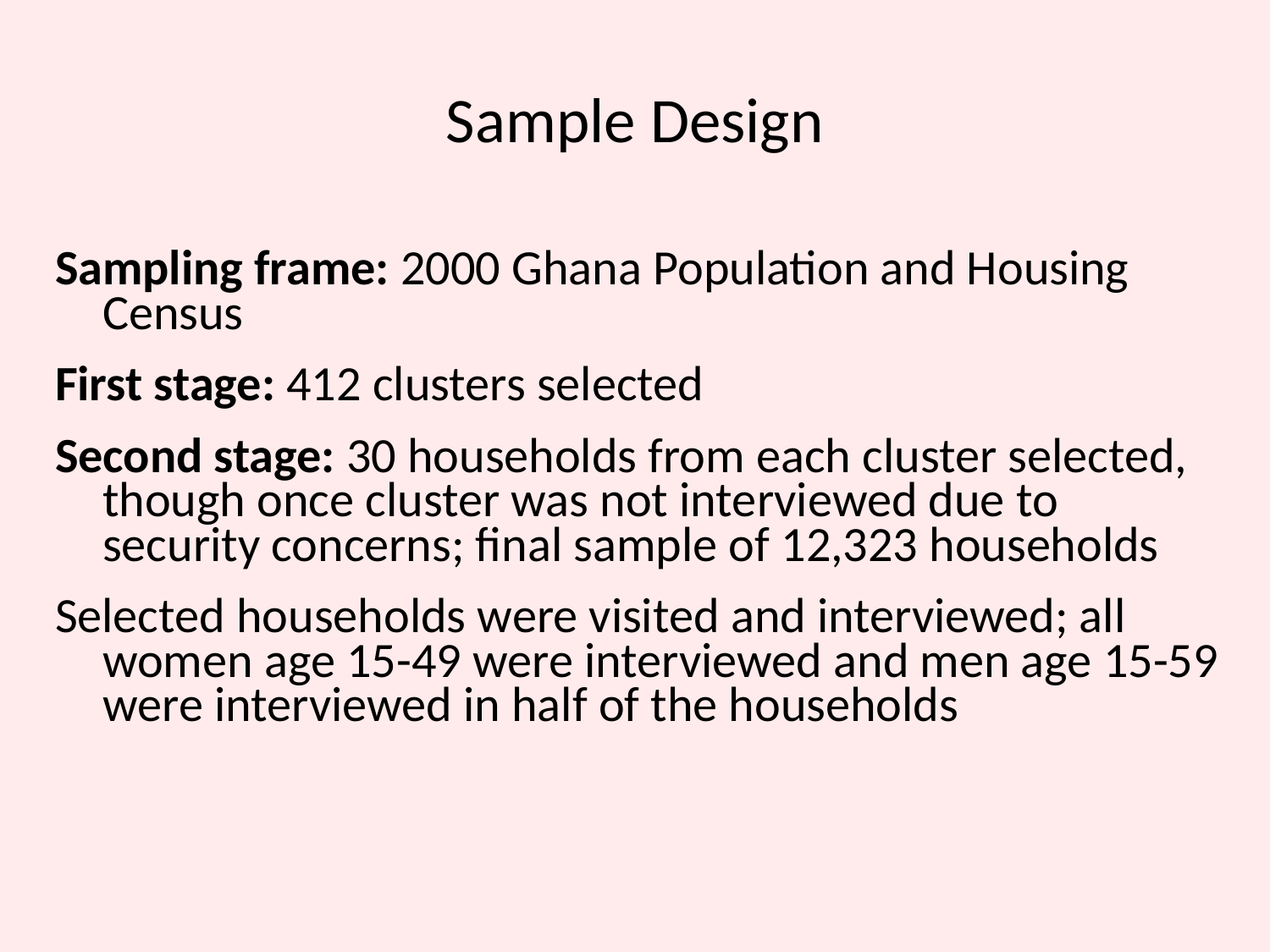

# Sample Design
Sampling frame: 2000 Ghana Population and Housing Census
First stage: 412 clusters selected
Second stage: 30 households from each cluster selected, though once cluster was not interviewed due to security concerns; final sample of 12,323 households
Selected households were visited and interviewed; all women age 15-49 were interviewed and men age 15-59 were interviewed in half of the households